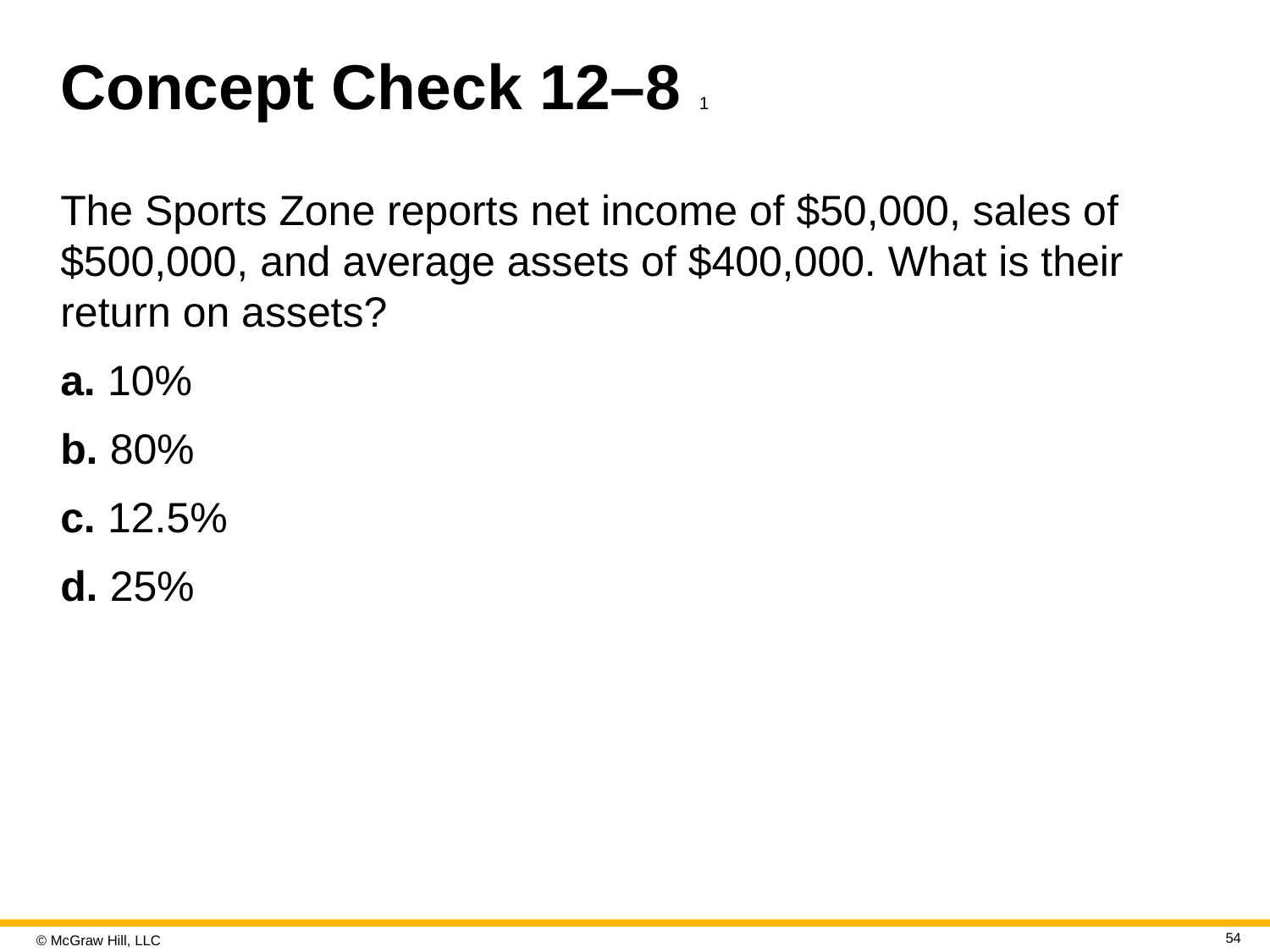

# Concept Check 12–8 1
The Sports Zone reports net income of $50,000, sales of $500,000, and average assets of $400,000. What is their return on assets?
a. 10%
b. 80%
c. 12.5%
d. 25%
54